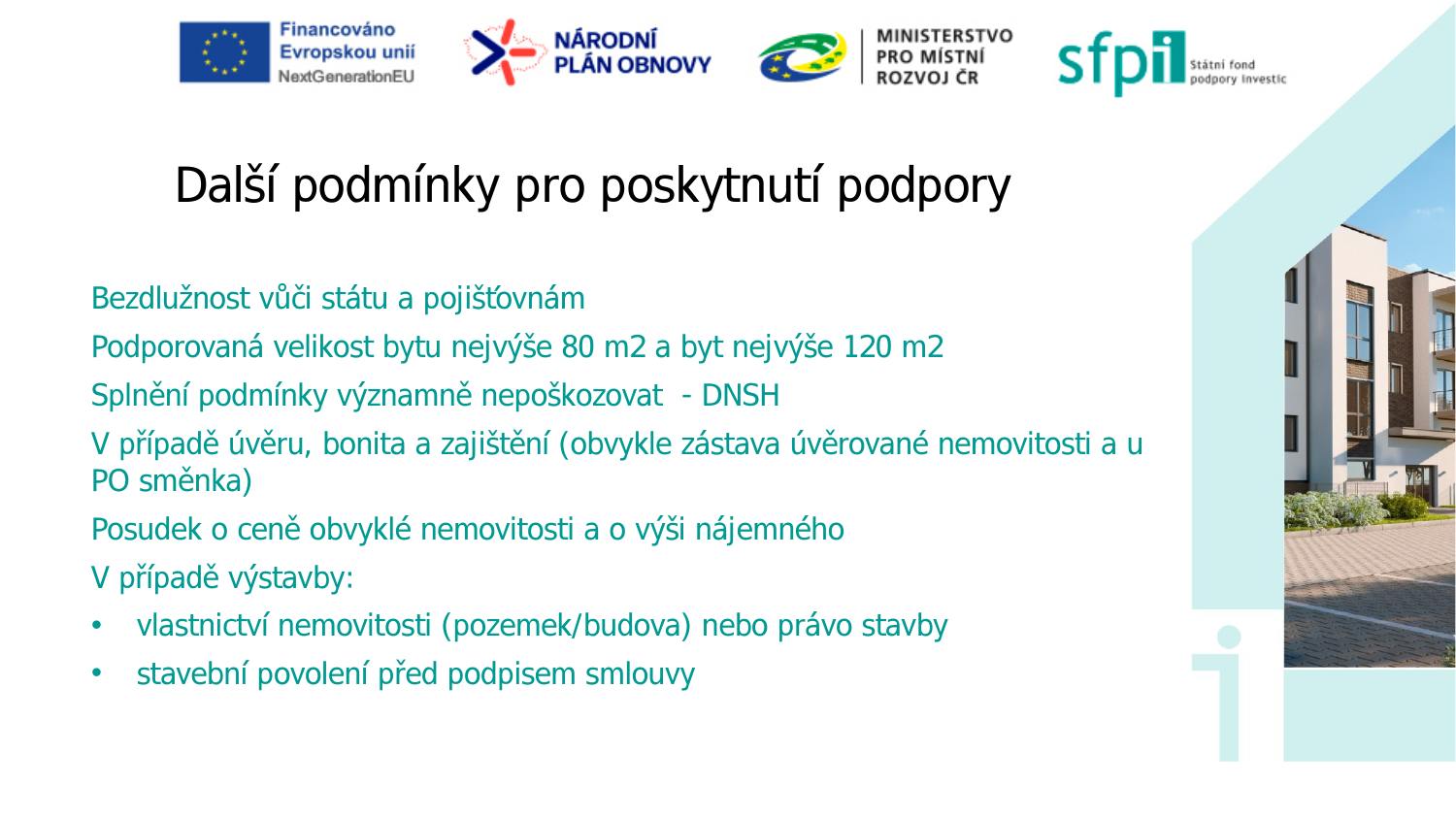

# Další podmínky pro poskytnutí podpory
Bezdlužnost vůči státu a pojišťovnám
Podporovaná velikost bytu nejvýše 80 m2 a byt nejvýše 120 m2
Splnění podmínky významně nepoškozovat  - DNSH
V případě úvěru, bonita a zajištění (obvykle zástava úvěrované nemovitosti a u PO směnka)
Posudek o ceně obvyklé nemovitosti a o výši nájemného
V případě výstavby:
vlastnictví nemovitosti (pozemek/budova) nebo právo stavby
stavební povolení před podpisem smlouvy